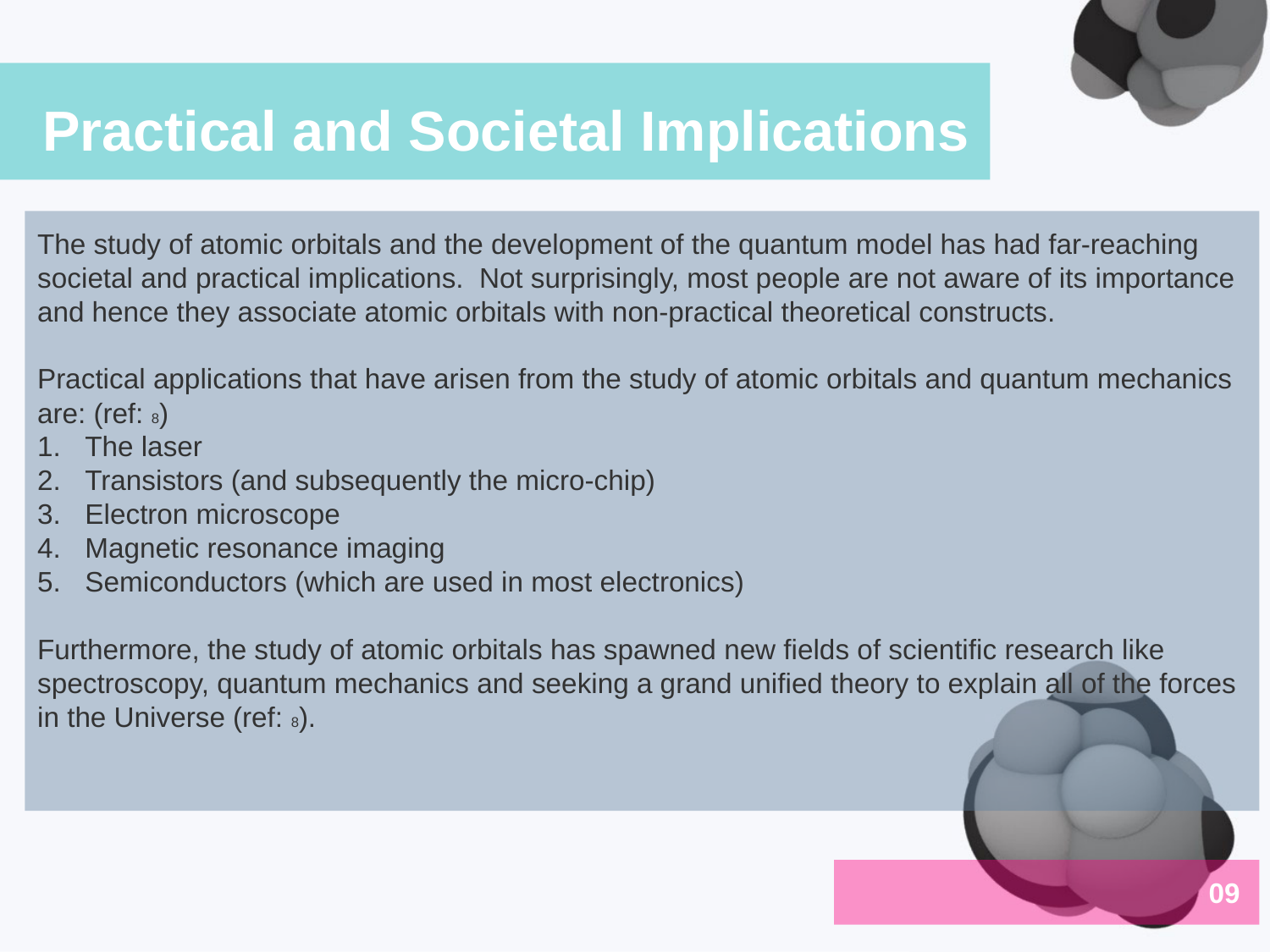

Practical and Societal Implications

The study of atomic orbitals and the development of the quantum model has had far-reaching
societal and practical implications.  Not surprisingly, most people are not aware of its importance
and hence they associate atomic orbitals with non-practical theoretical constructs.

Practical applications that have arisen from the study of atomic orbitals and quantum mechanics
are: (ref: 8)
The laser
Transistors (and subsequently the micro-chip)
Electron microscope
Magnetic resonance imaging
Semiconductors (which are used in most electronics)

Furthermore, the study of atomic orbitals has spawned new fields of scientific research like
spectroscopy, quantum mechanics and seeking a grand unified theory to explain all of the forces
in the Universe (ref: 8).

09